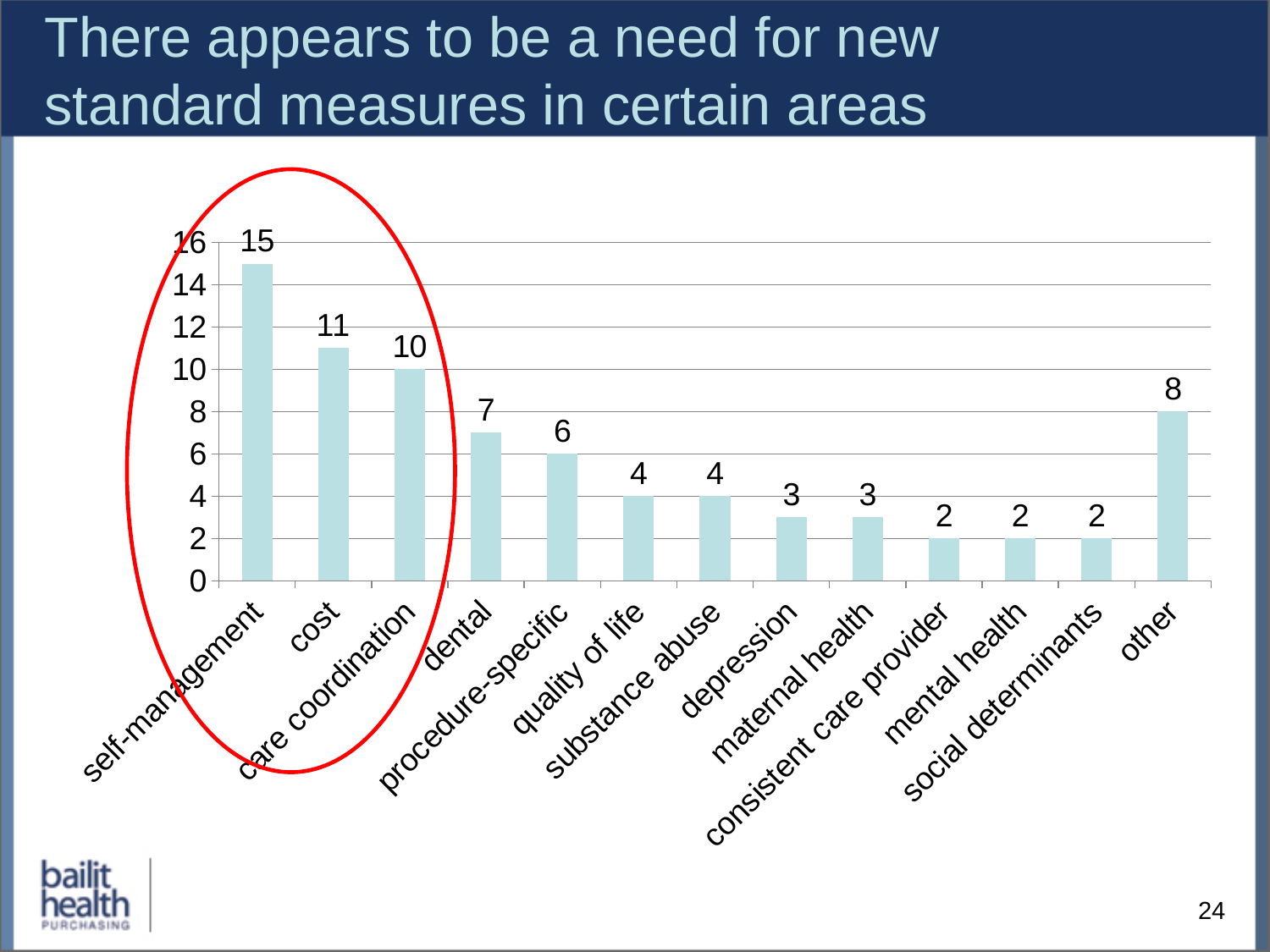

# There appears to be a need for new standard measures in certain areas

### Chart

| Category | number of measures |
|---|---|
| self-management | 15.0 |
| cost | 11.0 |
| care coordination | 10.0 |
| dental | 7.0 |
| procedure-specific | 6.0 |
| quality of life | 4.0 |
| substance abuse | 4.0 |
| depression | 3.0 |
| maternal health | 3.0 |
| consistent care provider | 2.0 |
| mental health | 2.0 |
| social determinants | 2.0 |
| other | 8.0 |
24